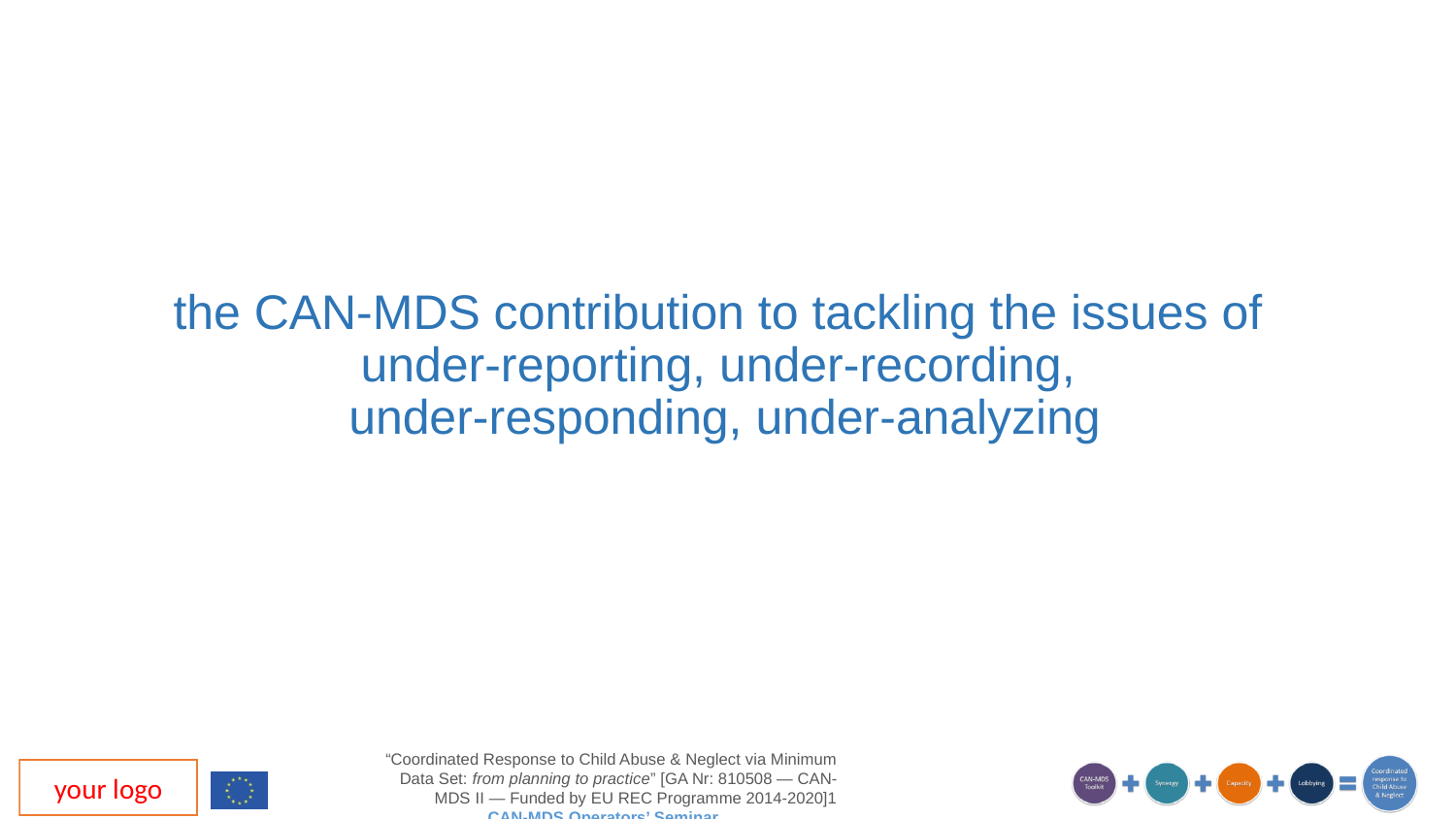

the CAN-MDS contribution to tackling the issues of
under-reporting, under-recording,
under-responding, under-analyzing